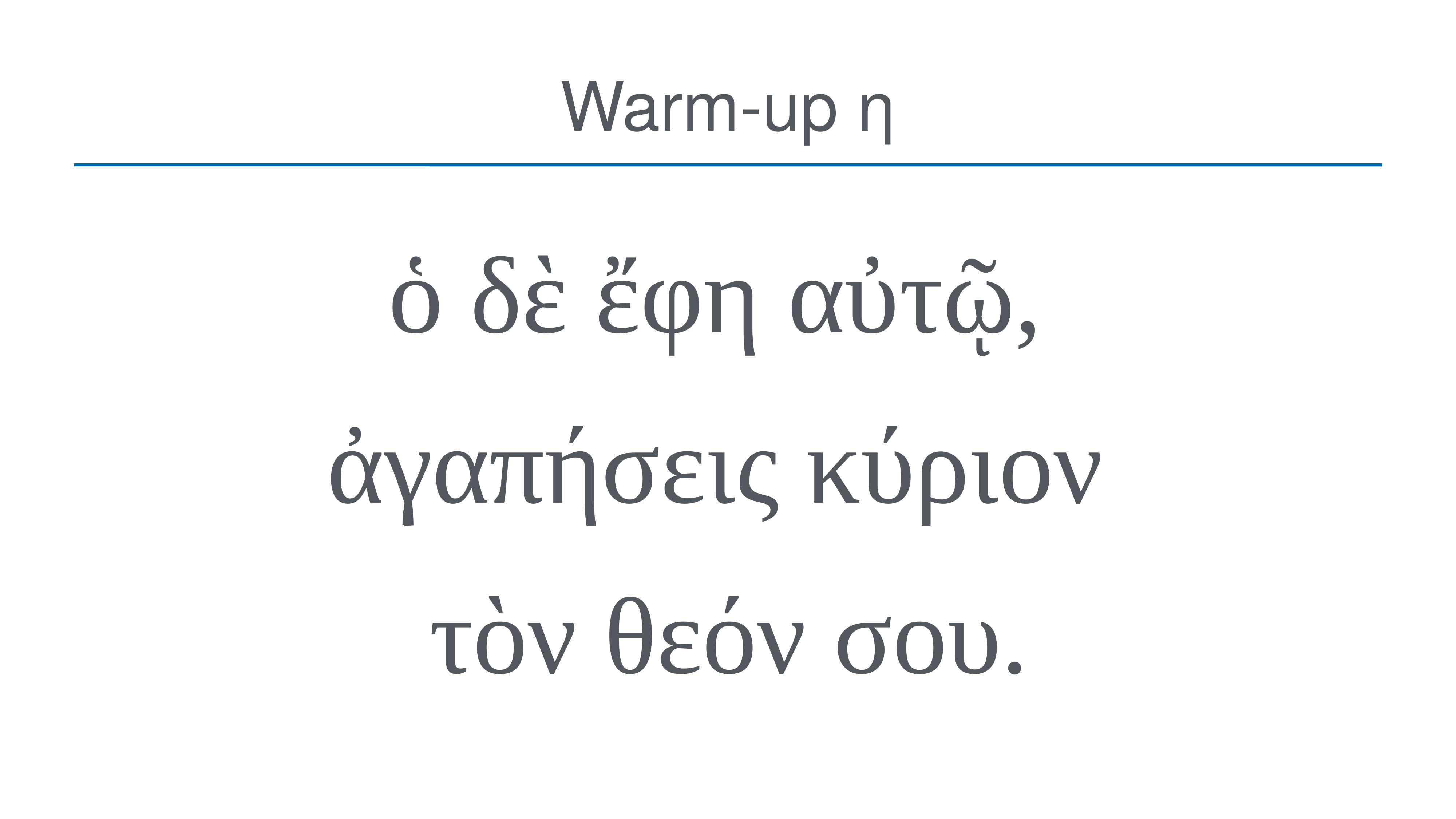

# Warm-up η
ὁ δὲ ἔφη αὐτῷ,
ἀγαπήσεις κύριον
τὸν θεόν σου.